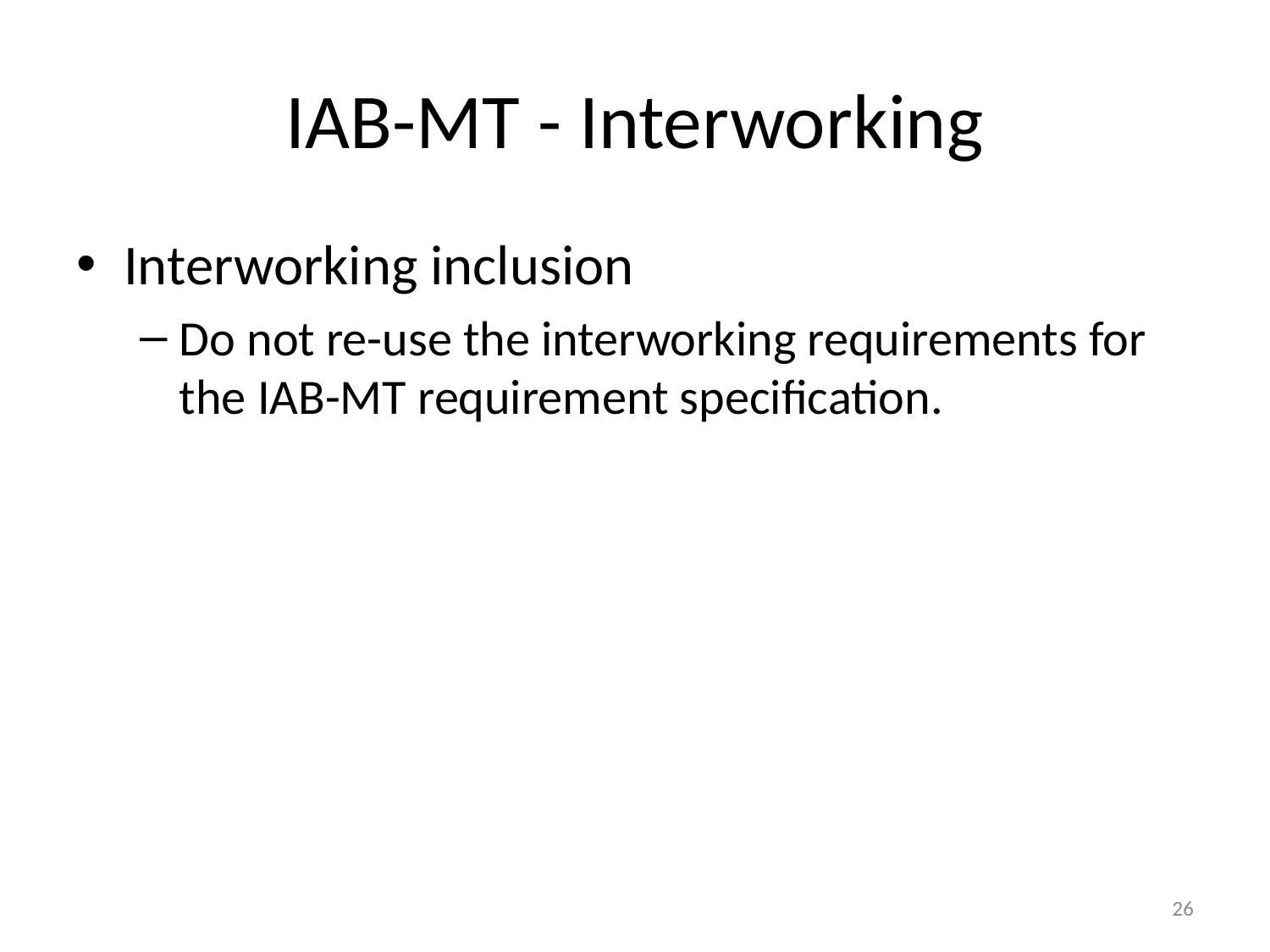

# IAB-MT - Interworking
Interworking inclusion
Do not re-use the interworking requirements for the IAB-MT requirement specification.

26